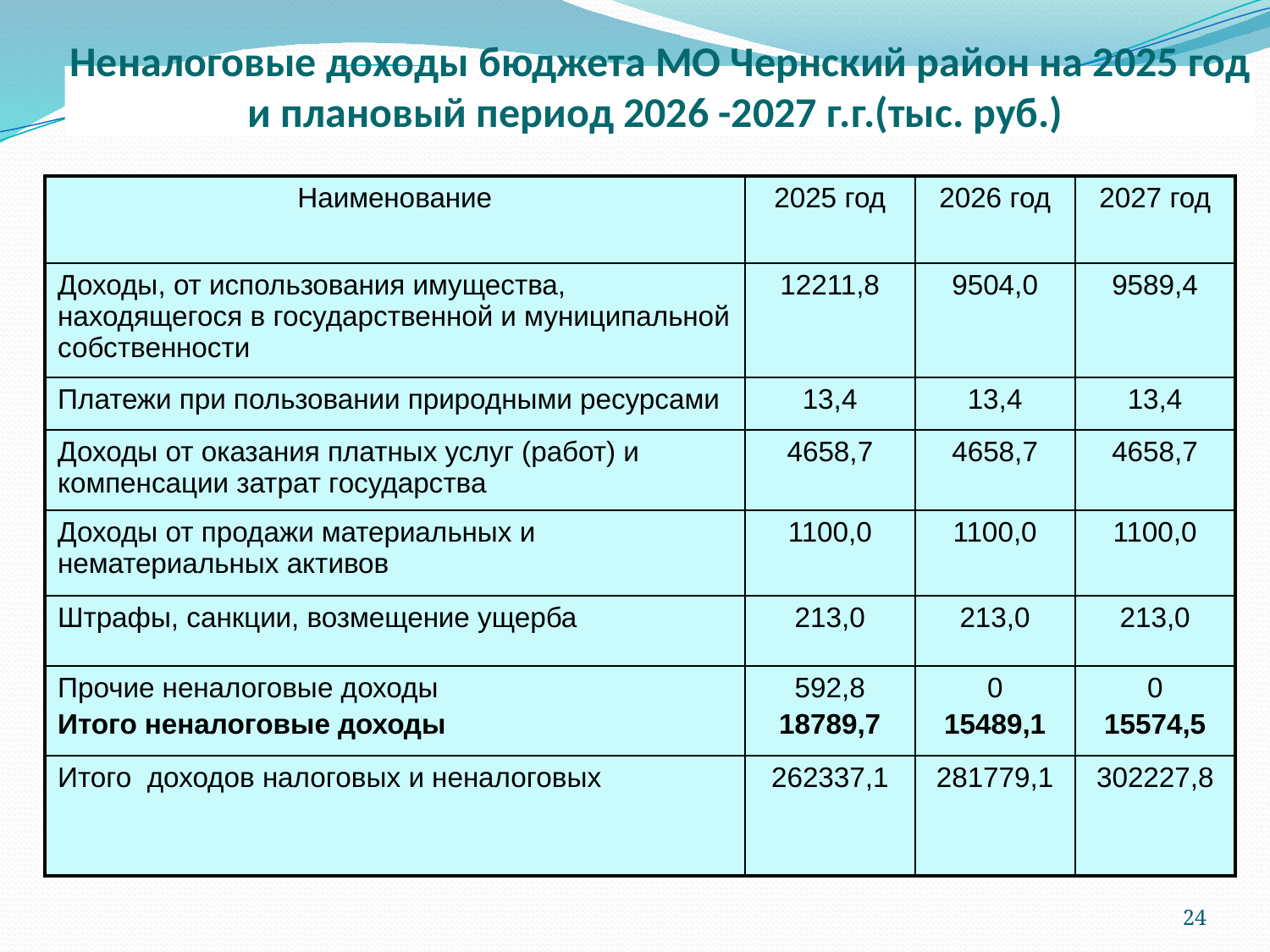

# Неналоговые доходы бюджета МО Чернский район на 2025 год и плановый период 2026 -2027 г.г.(тыс. руб.)
| Наименование | 2025 год | 2026 год | 2027 год |
| --- | --- | --- | --- |
| Доходы, от использования имущества, находящегося в государственной и муниципальной собственности | 12211,8 | 9504,0 | 9589,4 |
| Платежи при пользовании природными ресурсами | 13,4 | 13,4 | 13,4 |
| Доходы от оказания платных услуг (работ) и компенсации затрат государства | 4658,7 | 4658,7 | 4658,7 |
| Доходы от продажи материальных и нематериальных активов | 1100,0 | 1100,0 | 1100,0 |
| Штрафы, санкции, возмещение ущерба | 213,0 | 213,0 | 213,0 |
| Прочие неналоговые доходы Итого неналоговые доходы | 592,8 18789,7 | 0 15489,1 | 0 15574,5 |
| Итого доходов налоговых и неналоговых | 262337,1 | 281779,1 | 302227,8 |
24